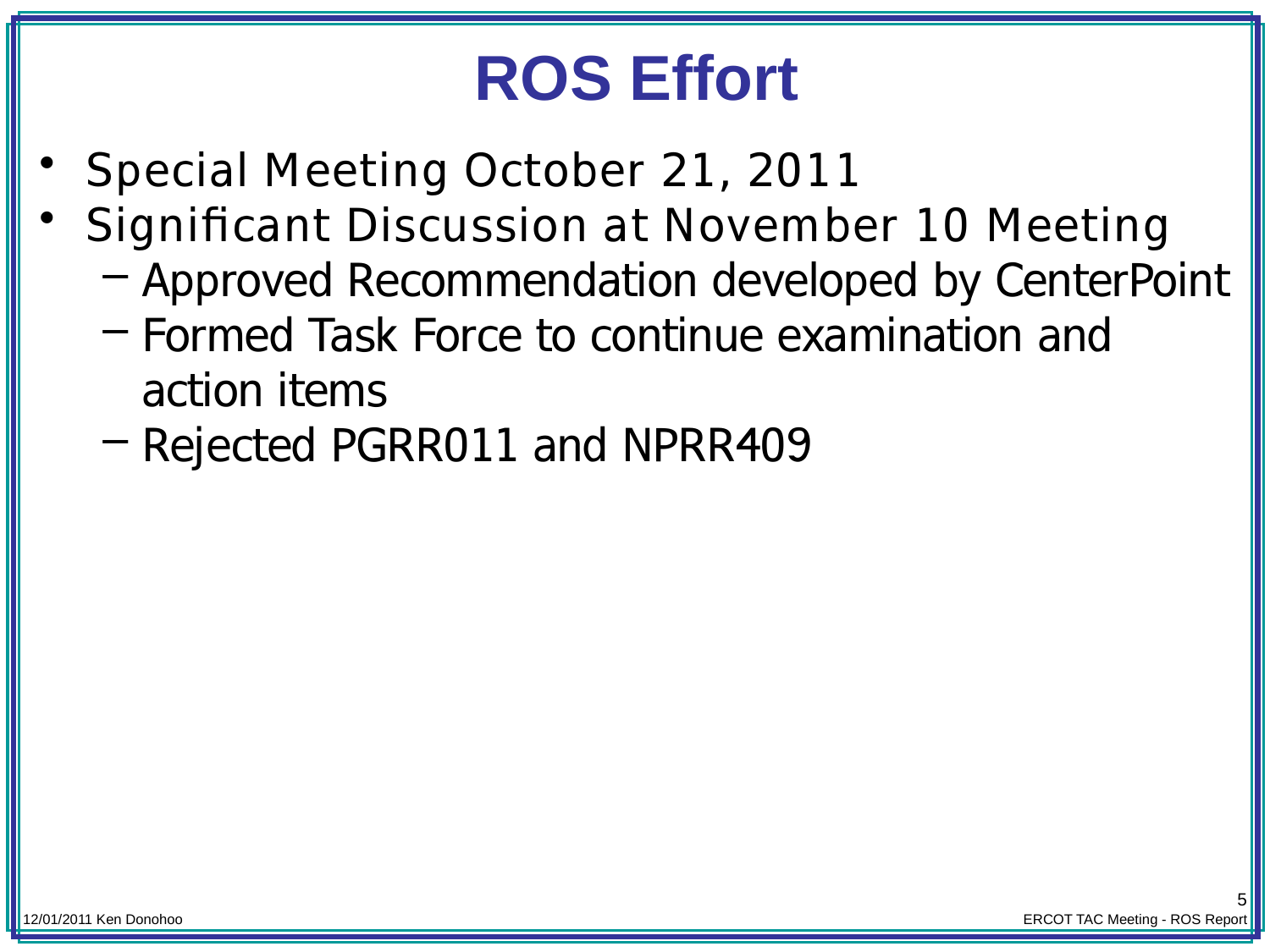

# ROS Effort
Special Meeting October 21, 2011
Significant Discussion at November 10 Meeting
Approved Recommendation developed by CenterPoint
Formed Task Force to continue examination and action items
Rejected PGRR011 and NPRR409
5
12/01/2011 Ken Donohoo
ERCOT TAC Meeting - ROS Report